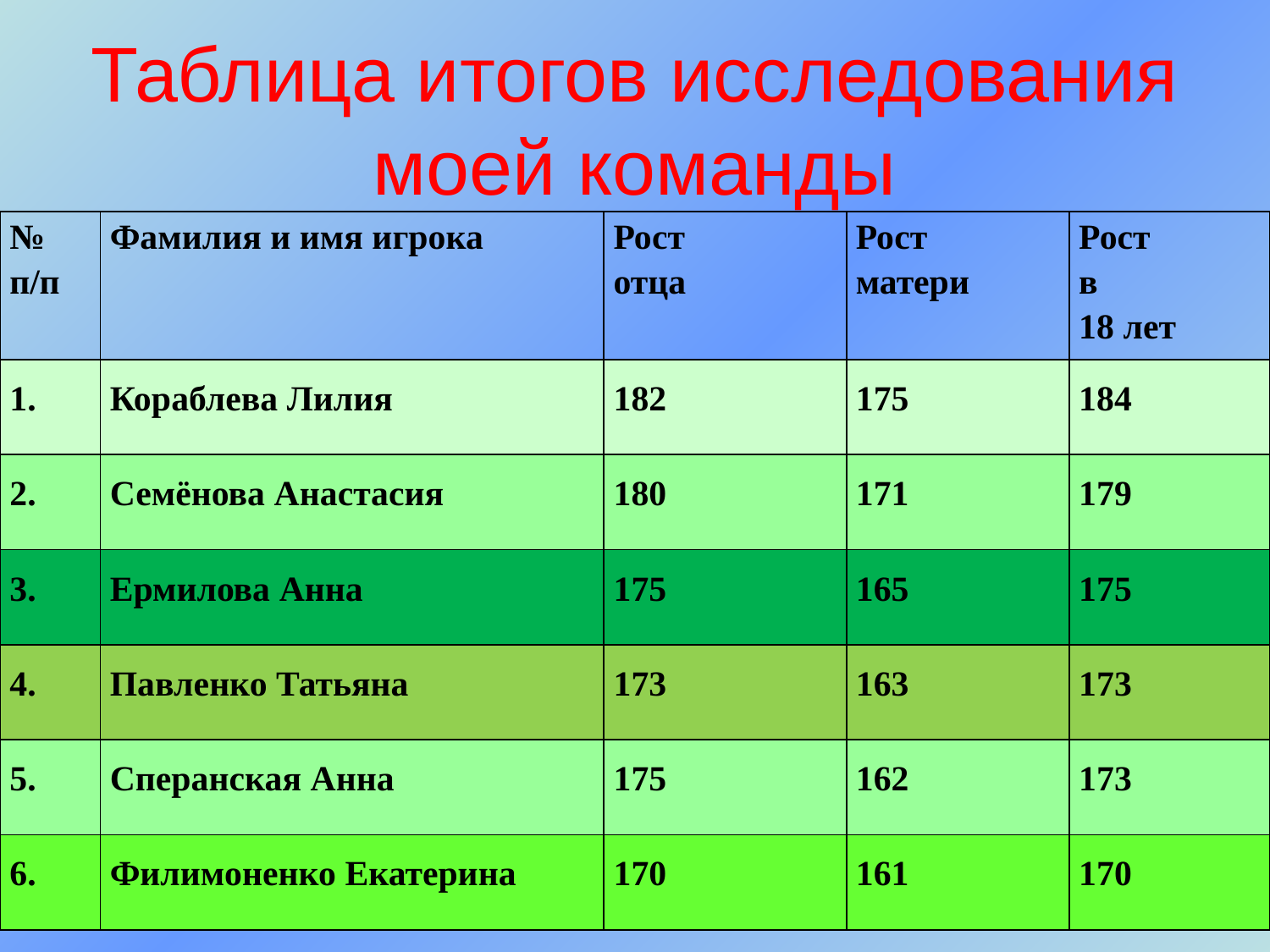

# Таблица итогов исследования моей команды
| № п/п | Фамилия и имя игрока | Рост отца | Рост матери | Рост в 18 лет |
| --- | --- | --- | --- | --- |
| 1. | Кораблева Лилия | 182 | 175 | 184 |
| 2. | Семёнова Анастасия | 180 | 171 | 179 |
| 3. | Ермилова Анна | 175 | 165 | 175 |
| 4. | Павленко Татьяна | 173 | 163 | 173 |
| 5. | Сперанская Анна | 175 | 162 | 173 |
| 6. | Филимоненко Екатерина | 170 | 161 | 170 |